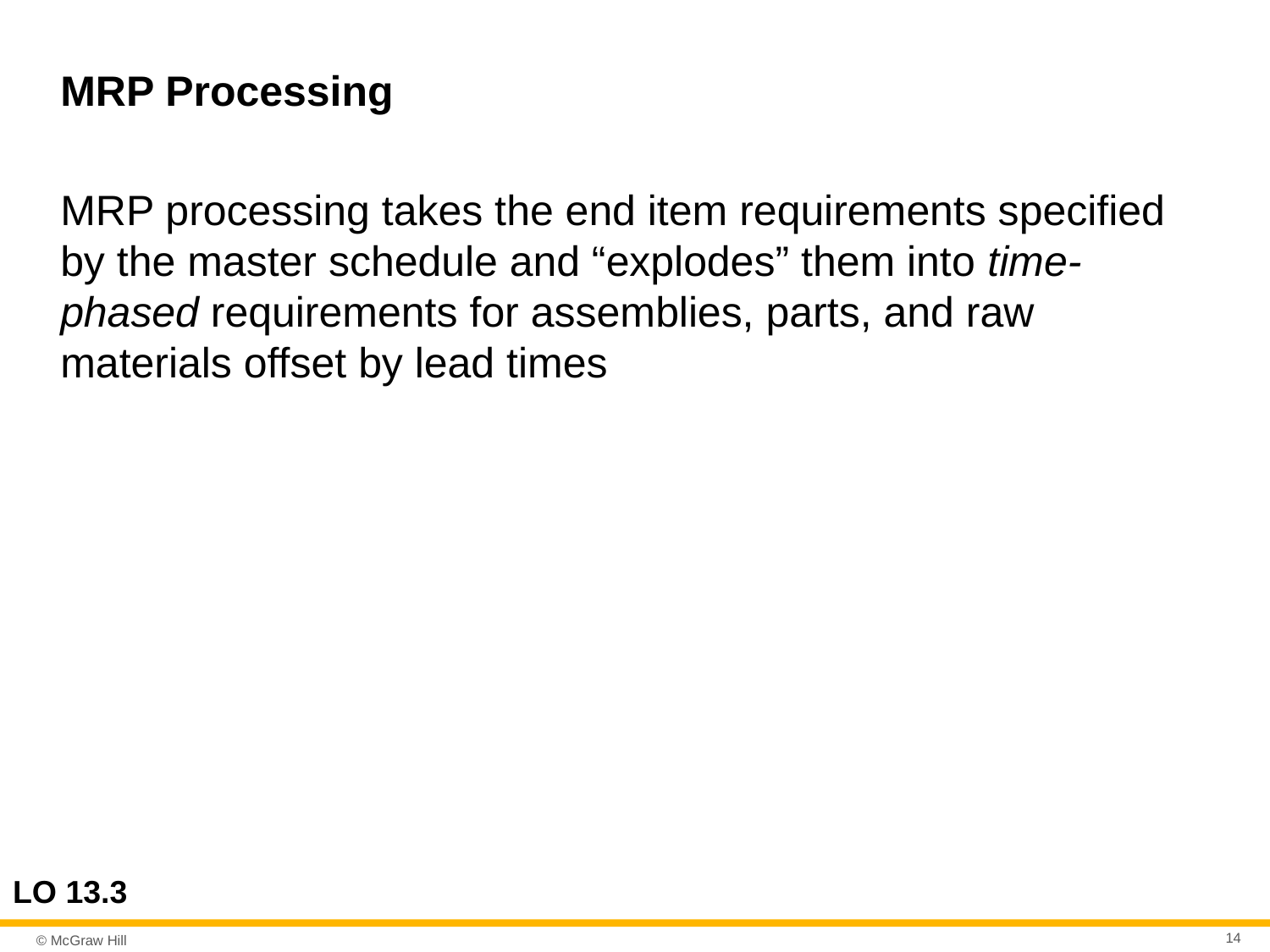

# MRP Processing
MRP processing takes the end item requirements specified by the master schedule and “explodes” them into time-phased requirements for assemblies, parts, and raw materials offset by lead times
LO 13.3